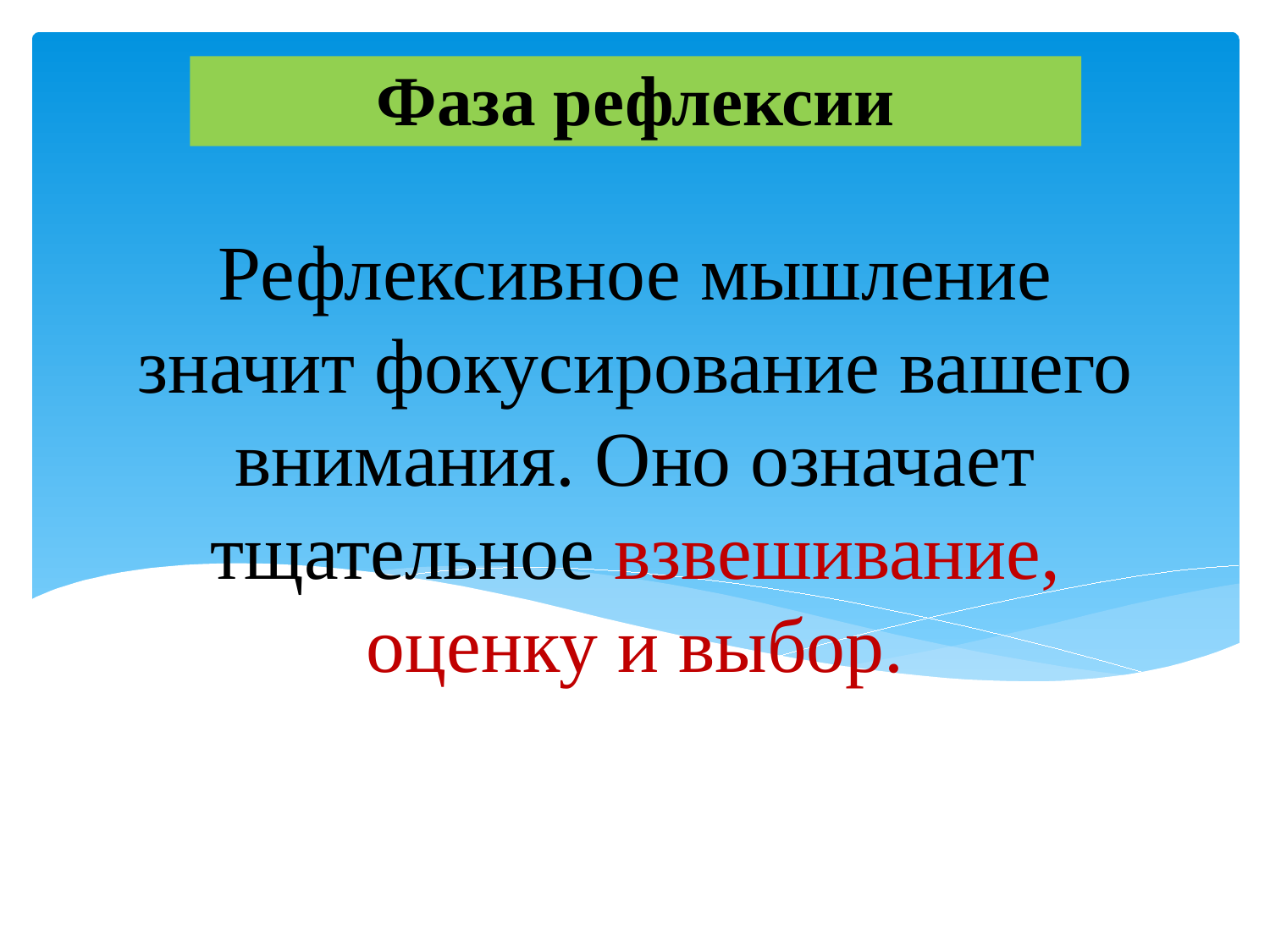

Фаза рефлексии
# Рефлексивное мышление значит фокусирование вашего внимания. Оно означает тщательное взвешивание, оценку и выбор.